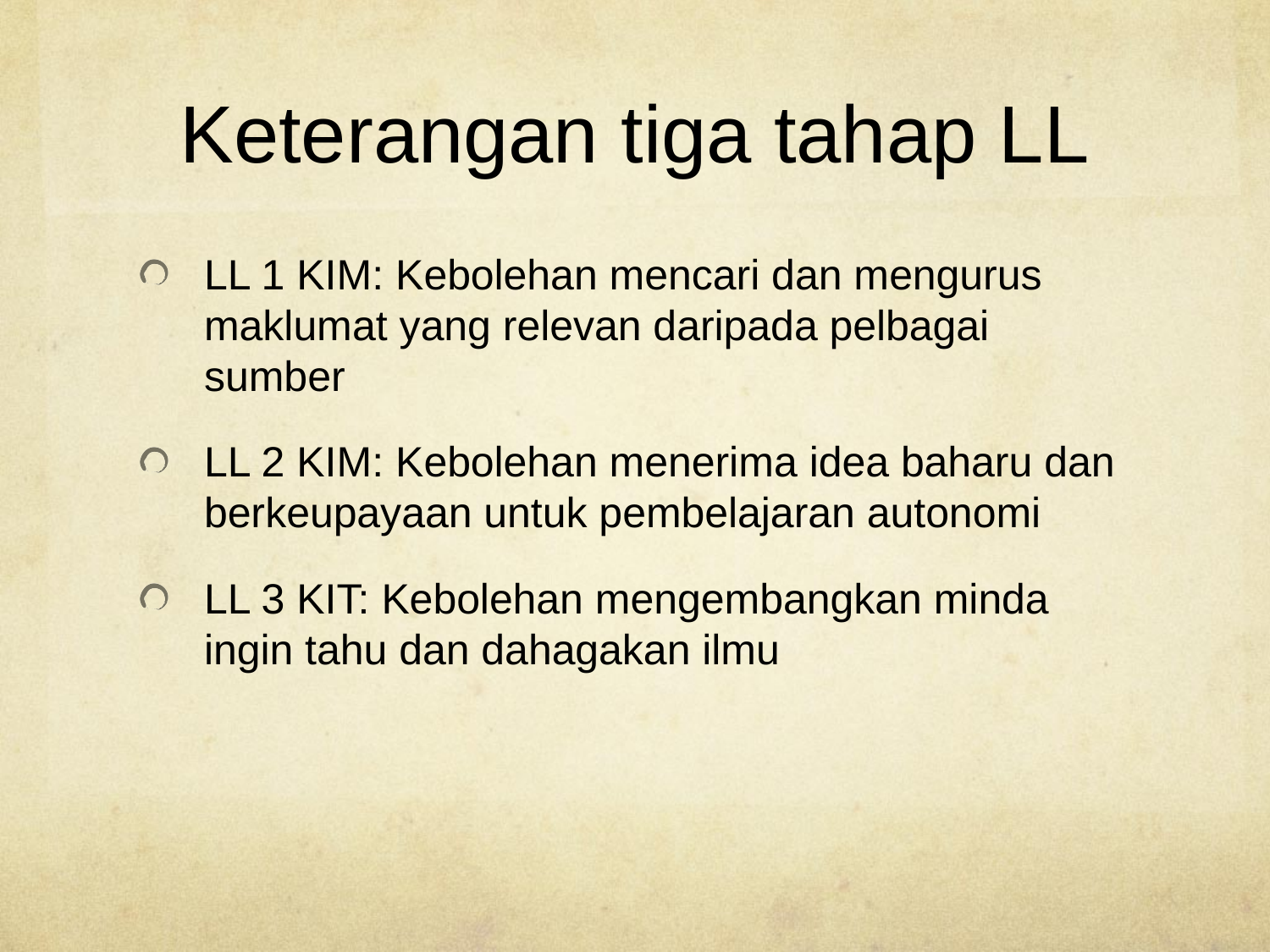

# Keterangan tiga tahap LL
LL 1 KIM: Kebolehan mencari dan mengurus maklumat yang relevan daripada pelbagai sumber
LL 2 KIM: Kebolehan menerima idea baharu dan berkeupayaan untuk pembelajaran autonomi
LL 3 KIT: Kebolehan mengembangkan minda ingin tahu dan dahagakan ilmu